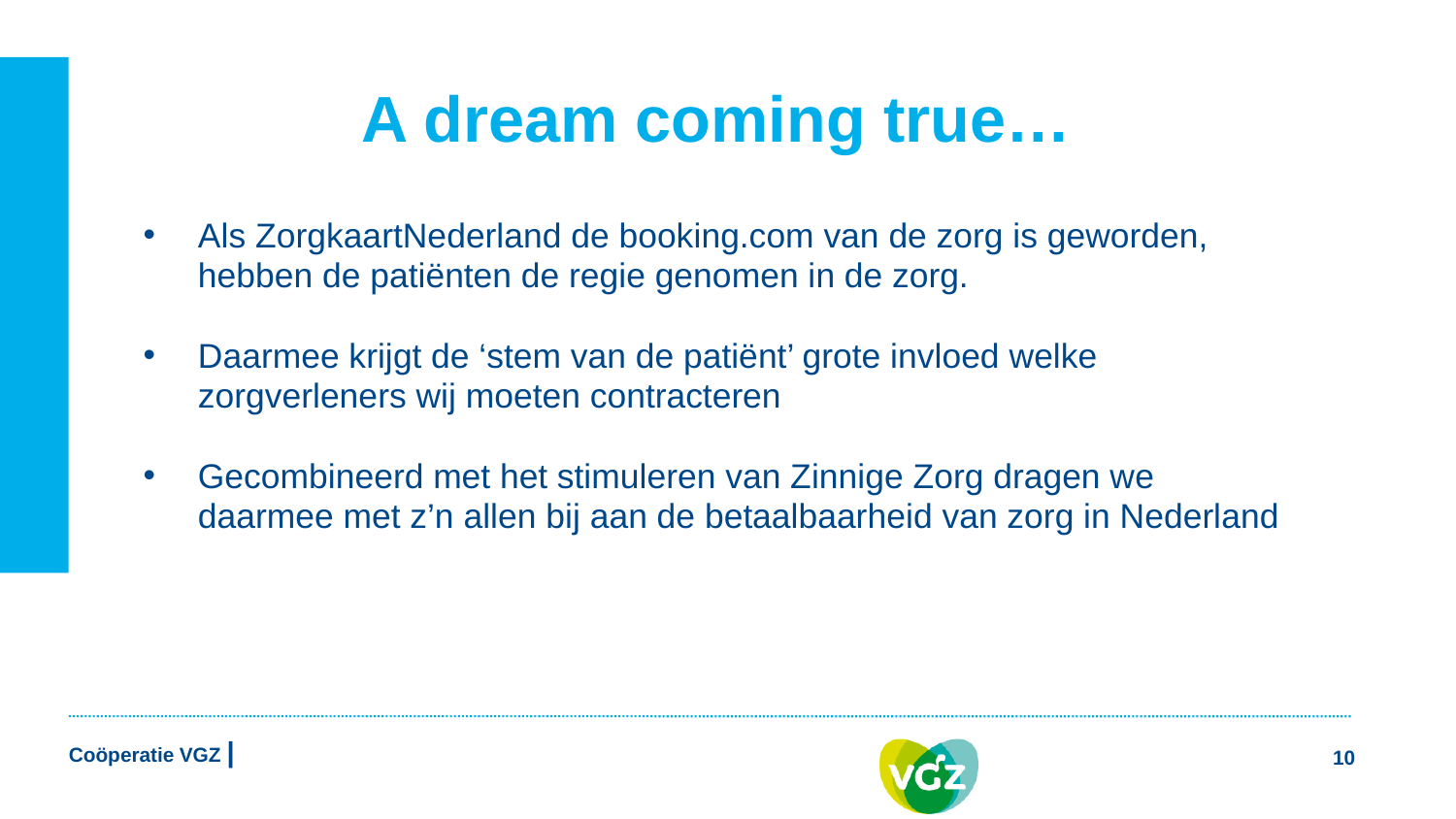

# A dream coming true…
Als ZorgkaartNederland de booking.com van de zorg is geworden, hebben de patiënten de regie genomen in de zorg.

Daarmee krijgt de ‘stem van de patiënt’ grote invloed welke zorgverleners wij moeten contracteren

Gecombineerd met het stimuleren van Zinnige Zorg dragen we daarmee met z’n allen bij aan de betaalbaarheid van zorg in Nederland

10